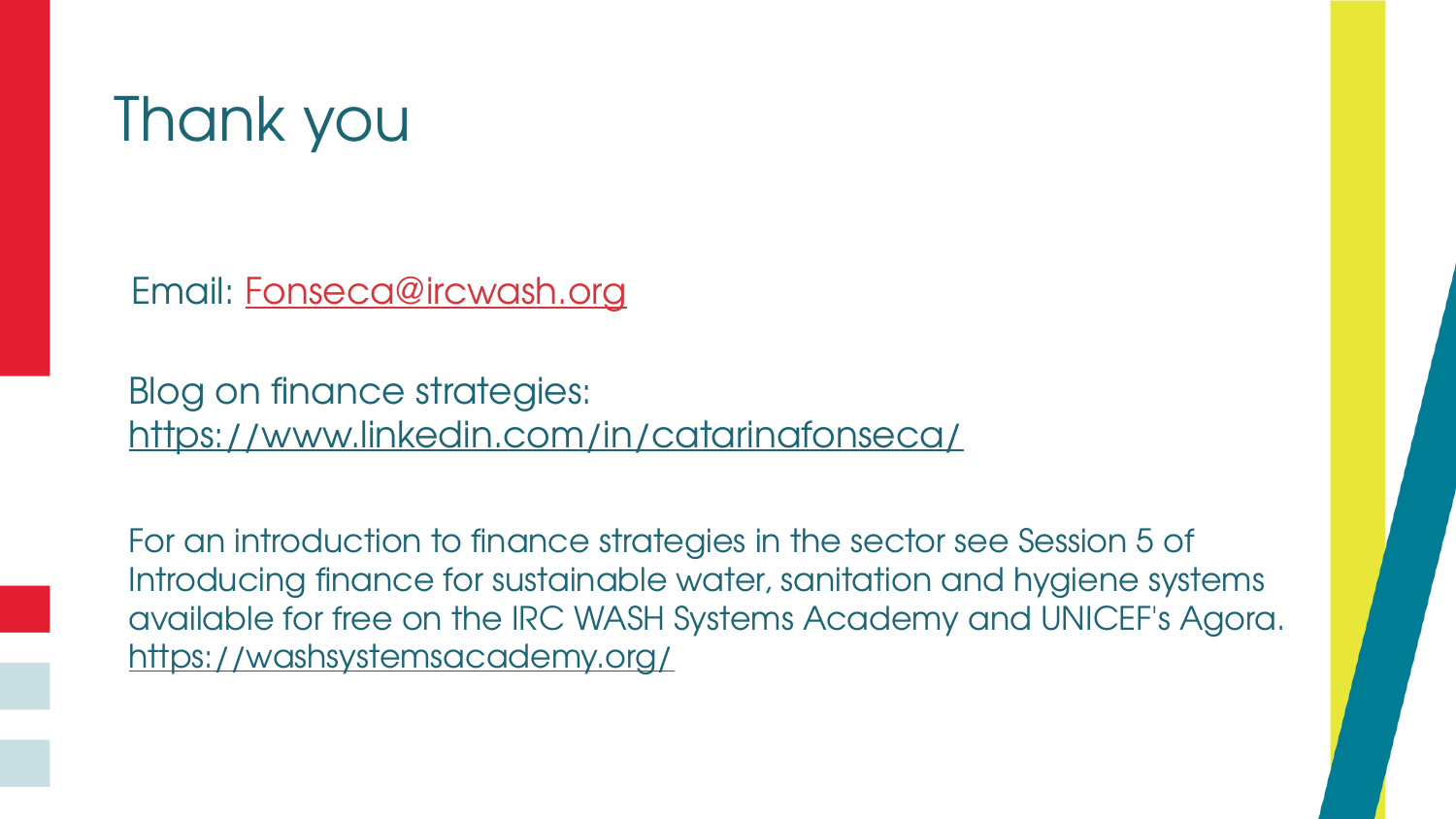

# Thank you
Email: Fonseca@ircwash.org
Blog on finance strategies:
https://www.linkedin.com/in/catarinafonseca/
For an introduction to finance strategies in the sector see Session 5 of Introducing finance for sustainable water, sanitation and hygiene systems available for free on the IRC WASH Systems Academy and UNICEF's Agora.
https://washsystemsacademy.org/